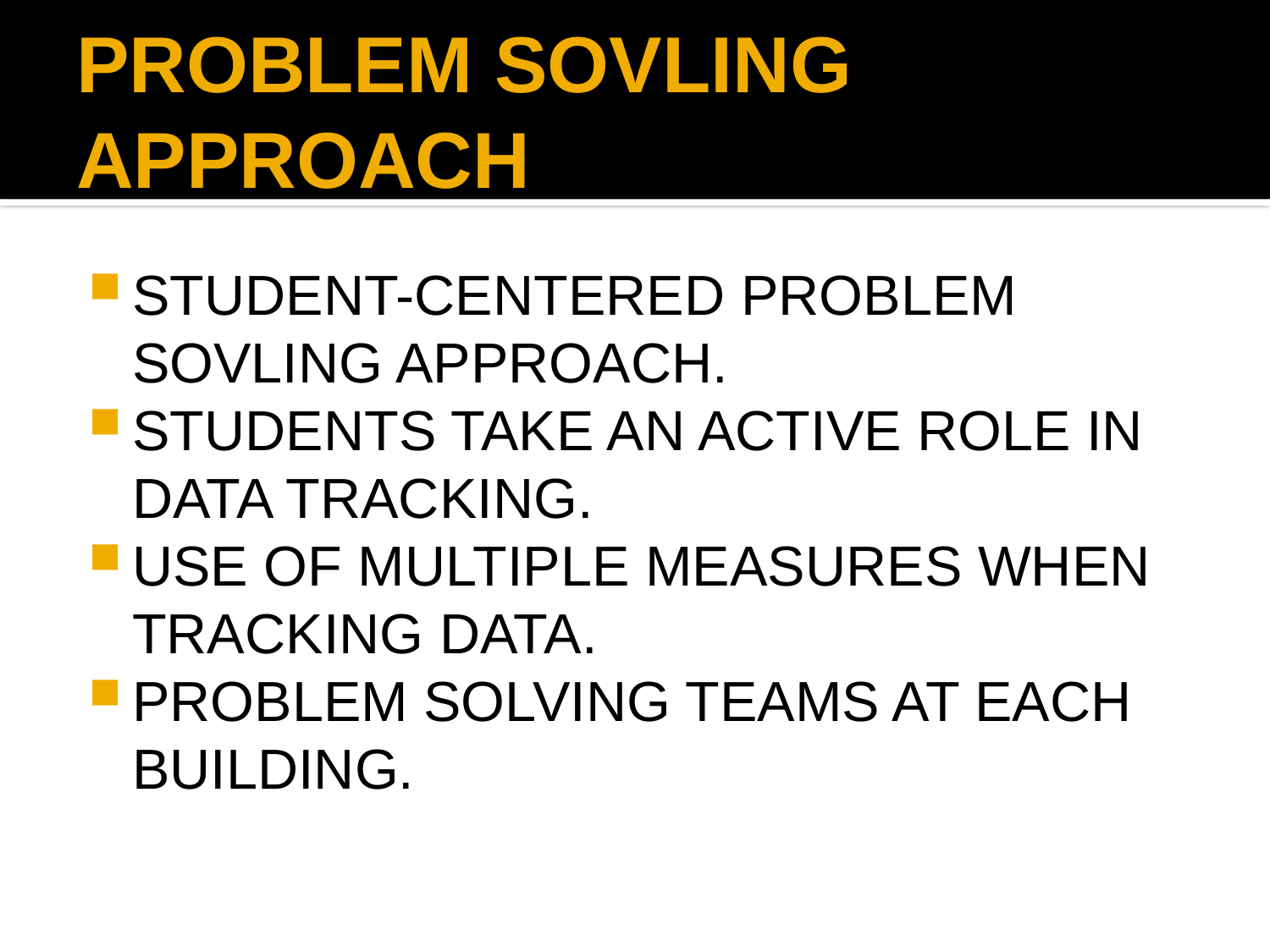

# PROBLEM SOVLING APPROACH
STUDENT-CENTERED PROBLEM SOVLING APPROACH.
STUDENTS TAKE AN ACTIVE ROLE IN DATA TRACKING.
USE OF MULTIPLE MEASURES WHEN TRACKING DATA.
PROBLEM SOLVING TEAMS AT EACH BUILDING.